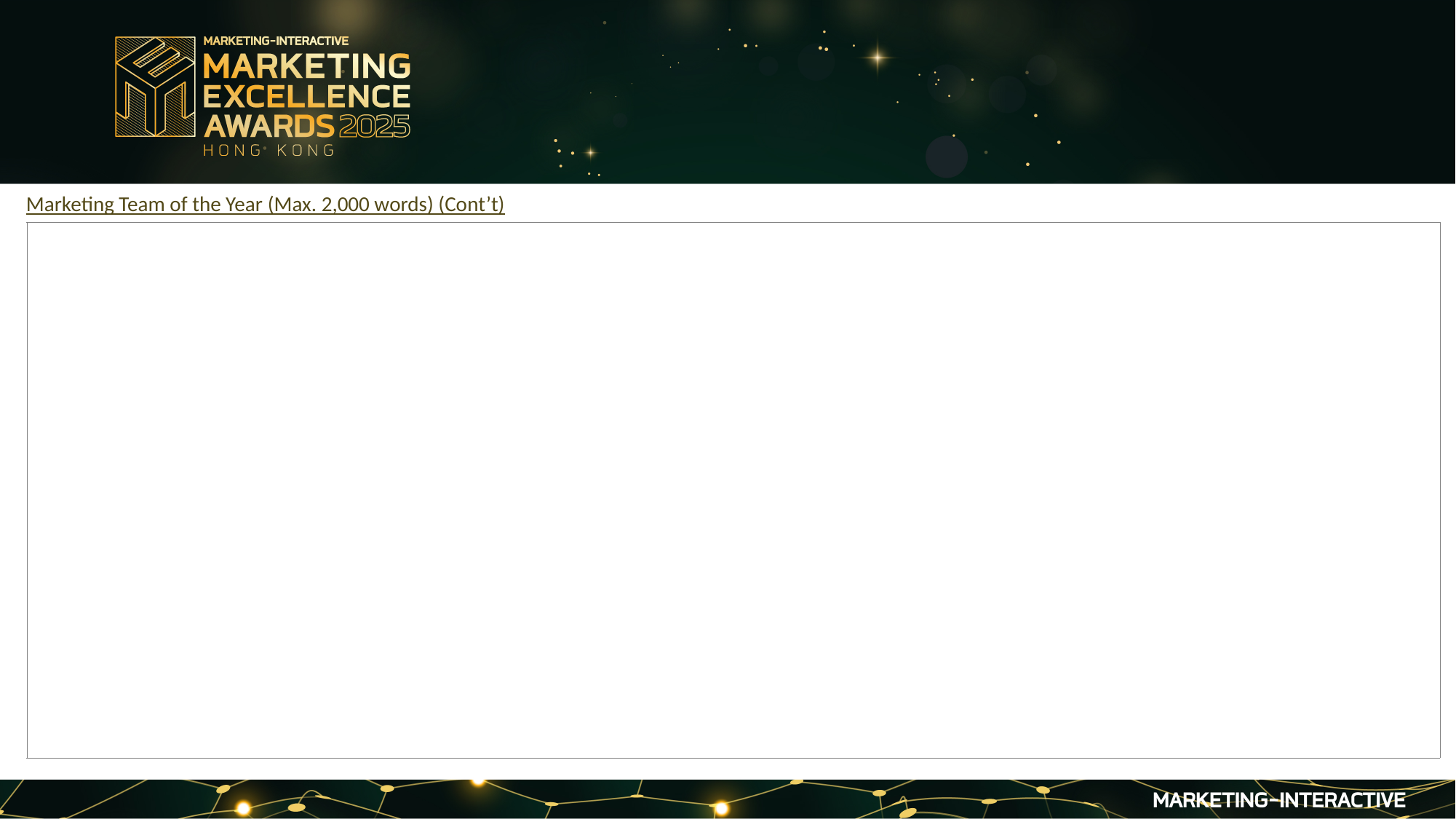

Marketing Team of the Year (Max. 2,000 words) (Cont’t)
|  |
| --- |